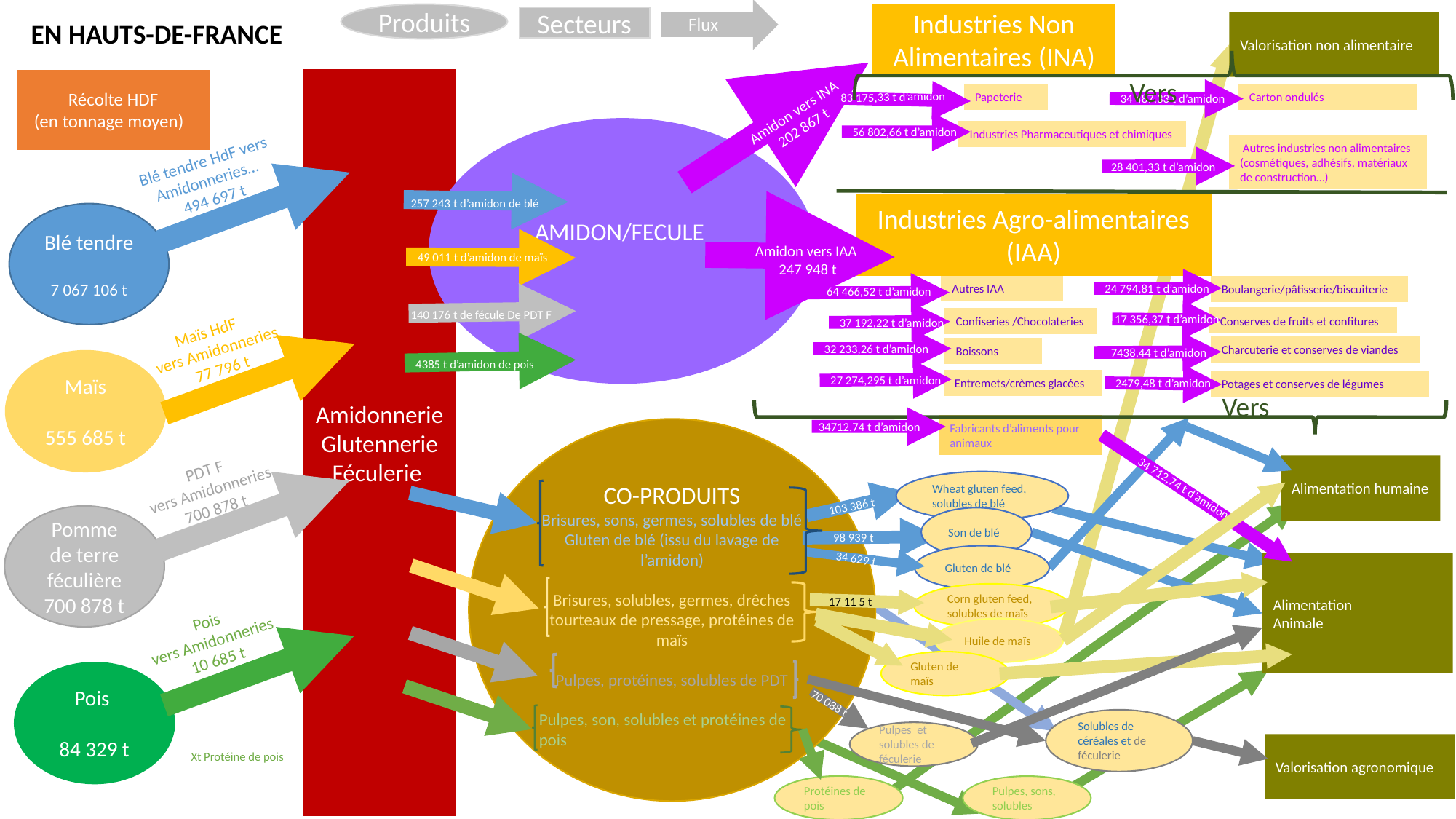

Vers

Produits
Industries Non Alimentaires (INA)
Secteurs
Flux
EN HAUTS-DE-FRANCE

Valorisation non alimentaire

Amidonnerie
Glutennerie
Féculerie
Récolte HDF
(en tonnage moyen)
                                                Vers
83 175,33 t d’amidon
Carton ondulés
Papeterie
34 487,33 t d’amidon
Amidon vers INA
202 867 t

AMIDON/FECULE

56 802,66 t d’amidon
Industries Pharmaceutiques et chimiques
 Autres industries non alimentaires (cosmétiques, adhésifs, matériaux de construction…)
Blé tendre HdF vers Amidonneries…
494 697 t
28 401,33 t d’amidon
257 243 t d’amidon de blé
Industries Agro-alimentaires (IAA)
Blé tendre

7 067 106 t
Amidon vers IAA
247 948 t

49 011 t d’amidon de maïs

Autres IAA
24 794,81 t d’amidon
Boulangerie/pâtisserie/biscuiterie
64 466,52 t d’amidon
140 176 t de fécule De PDT F
17 356,37 t d’amidon
Conserves de fruits et confitures
Confiseries /Chocolateries
37 192,22 t d’amidon
Maïs HdF
vers Amidonneries
77 796 t
32 233,26 t d’amidon
Charcuterie et conserves de viandes
Boissons
7438,44 t d’amidon
Maïs

555 685 t
4385 t d’amidon de pois
27 274,295 t d’amidon
2479,48 t d’amidon
Entremets/crèmes glacées
Potages et conserves de légumes
34712,74 t d’amidon
Fabricants d’aliments pour animaux
CO-PRODUITS
Brisures, sons, germes, solubles de blé
Gluten de blé (issu du lavage de l’amidon)

Brisures, solubles, germes, drêches tourteaux de pressage, protéines de maïs

Pulpes, protéines, solubles de PDT

Pulpes, son, solubles et protéines de pois

PDT F
vers Amidonneries
700 878 t

Alimentation humaine

Wheat gluten feed, solubles de blé
34 712,74 t d’amidon

103 386 t
Pomme de terre féculière
700 878 t
Son de blé
98 939 t
Gluten de blé
34 629 t

Alimentation
Animale

Corn gluten feed, solubles de maïs
17 11 5 t
Pois
vers Amidonneries
10 685 t
Huile de maïs
Alimentation animale
Gluten de maïs

Pois

84 329 t
70 088 t

Solubles de céréales et de féculerie
Pulpes  et solubles de féculerie

Valorisation agronomique

Xt Protéine de pois
Protéines de pois
Pulpes, sons, solubles